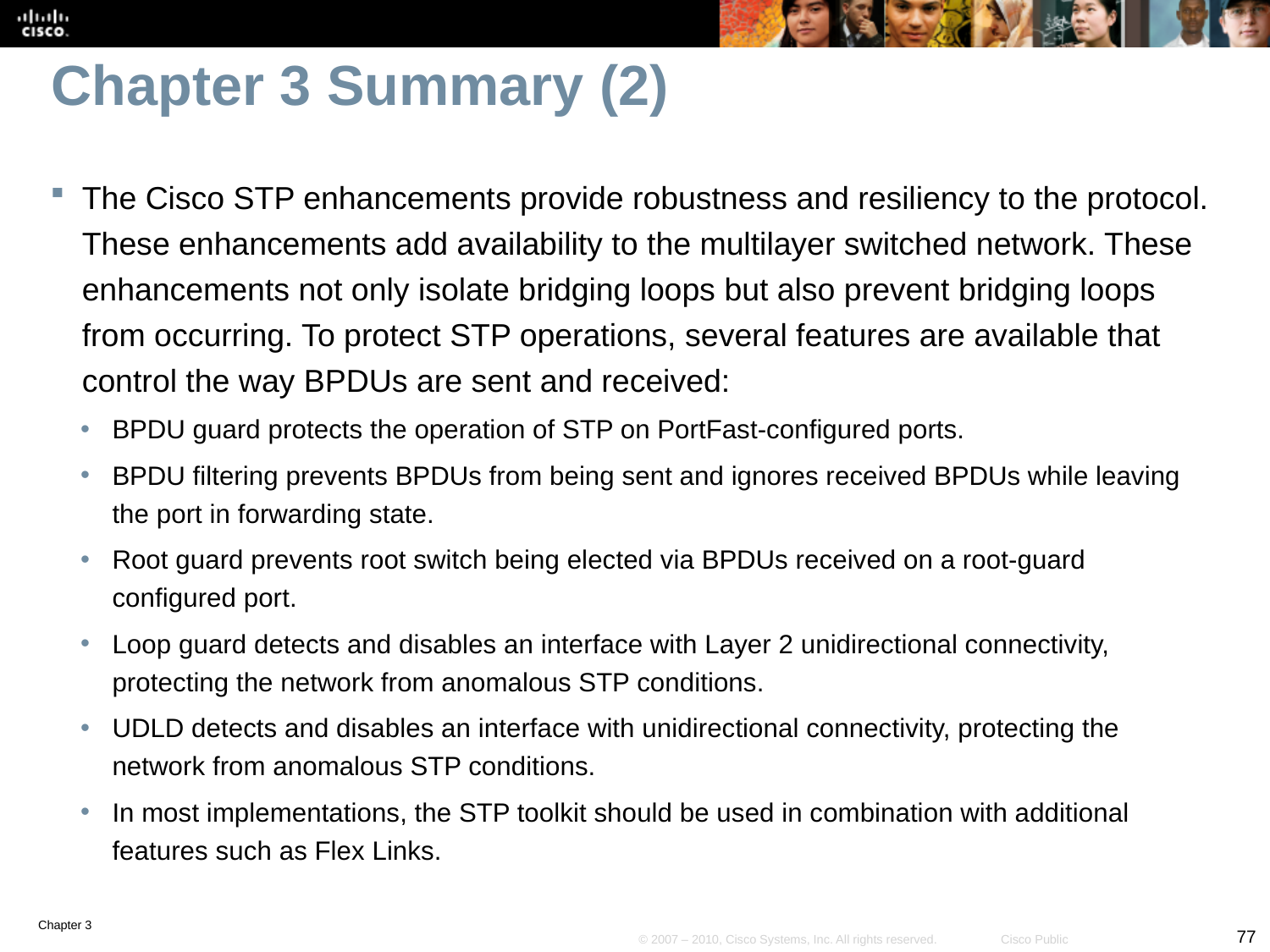

# Chapter 3 Summary (2)
The Cisco STP enhancements provide robustness and resiliency to the protocol. These enhancements add availability to the multilayer switched network. These enhancements not only isolate bridging loops but also prevent bridging loops from occurring. To protect STP operations, several features are available that control the way BPDUs are sent and received:
BPDU guard protects the operation of STP on PortFast-configured ports.
BPDU filtering prevents BPDUs from being sent and ignores received BPDUs while leaving the port in forwarding state.
Root guard prevents root switch being elected via BPDUs received on a root-guard configured port.
Loop guard detects and disables an interface with Layer 2 unidirectional connectivity, protecting the network from anomalous STP conditions.
UDLD detects and disables an interface with unidirectional connectivity, protecting the network from anomalous STP conditions.
In most implementations, the STP toolkit should be used in combination with additional features such as Flex Links.